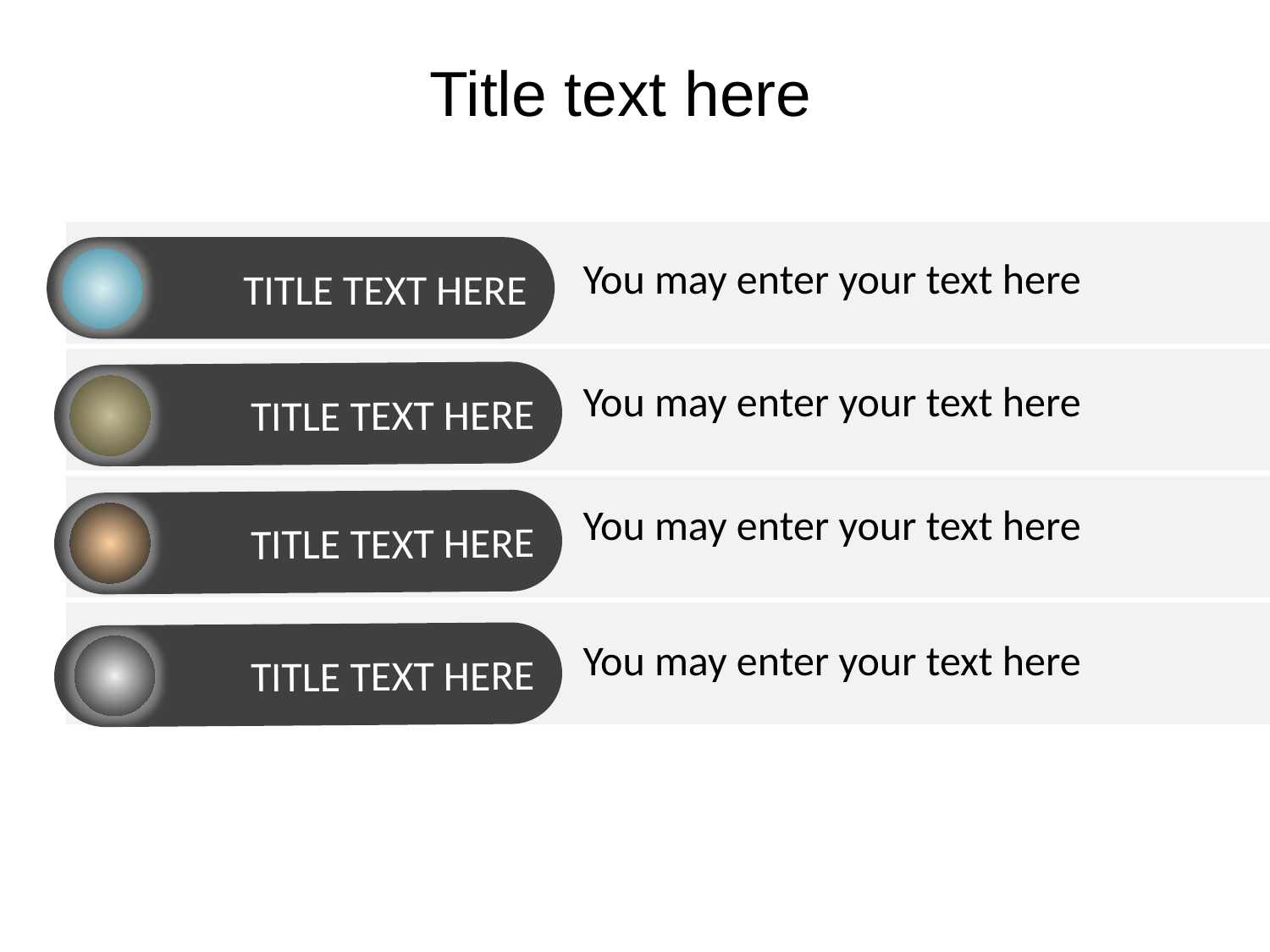

Title text here

TITLE TEXT HERE

You may enter your text here

TITLE TEXT HERE

You may enter your text here

TITLE TEXT HERE

You may enter your text here

TITLE TEXT HERE

You may enter your text here